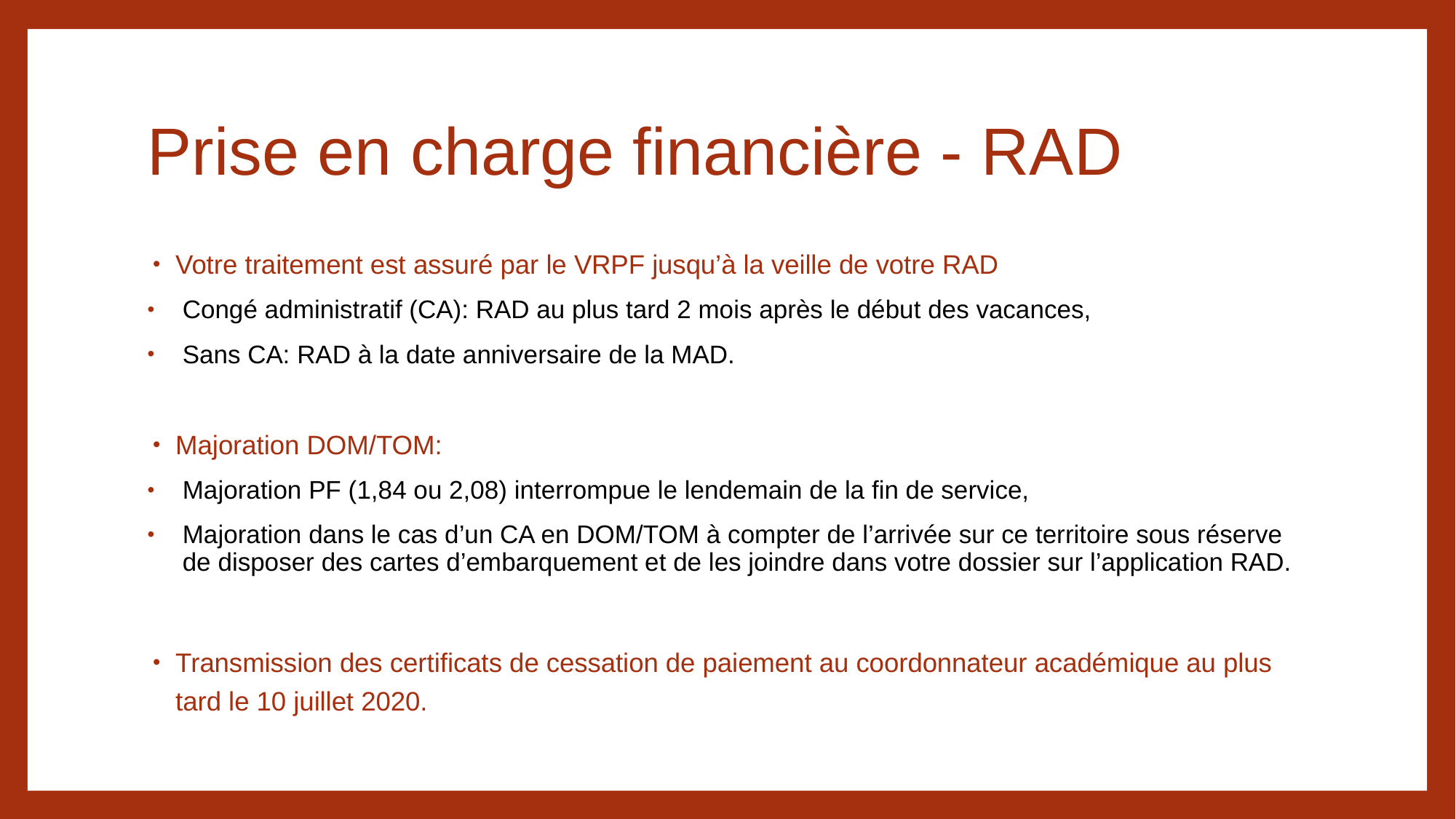

# Prise en charge financière - RAD
Votre traitement est assuré par le VRPF jusqu’à la veille de votre RAD
Congé administratif (CA): RAD au plus tard 2 mois après le début des vacances,
Sans CA: RAD à la date anniversaire de la MAD.

Majoration DOM/TOM:
Majoration PF (1,84 ou 2,08) interrompue le lendemain de la fin de service,
Majoration dans le cas d’un CA en DOM/TOM à compter de l’arrivée sur ce territoire sous réserve de disposer des cartes d’embarquement et de les joindre dans votre dossier sur l’application RAD.

Transmission des certificats de cessation de paiement au coordonnateur académique au plus tard le 10 juillet 2020.